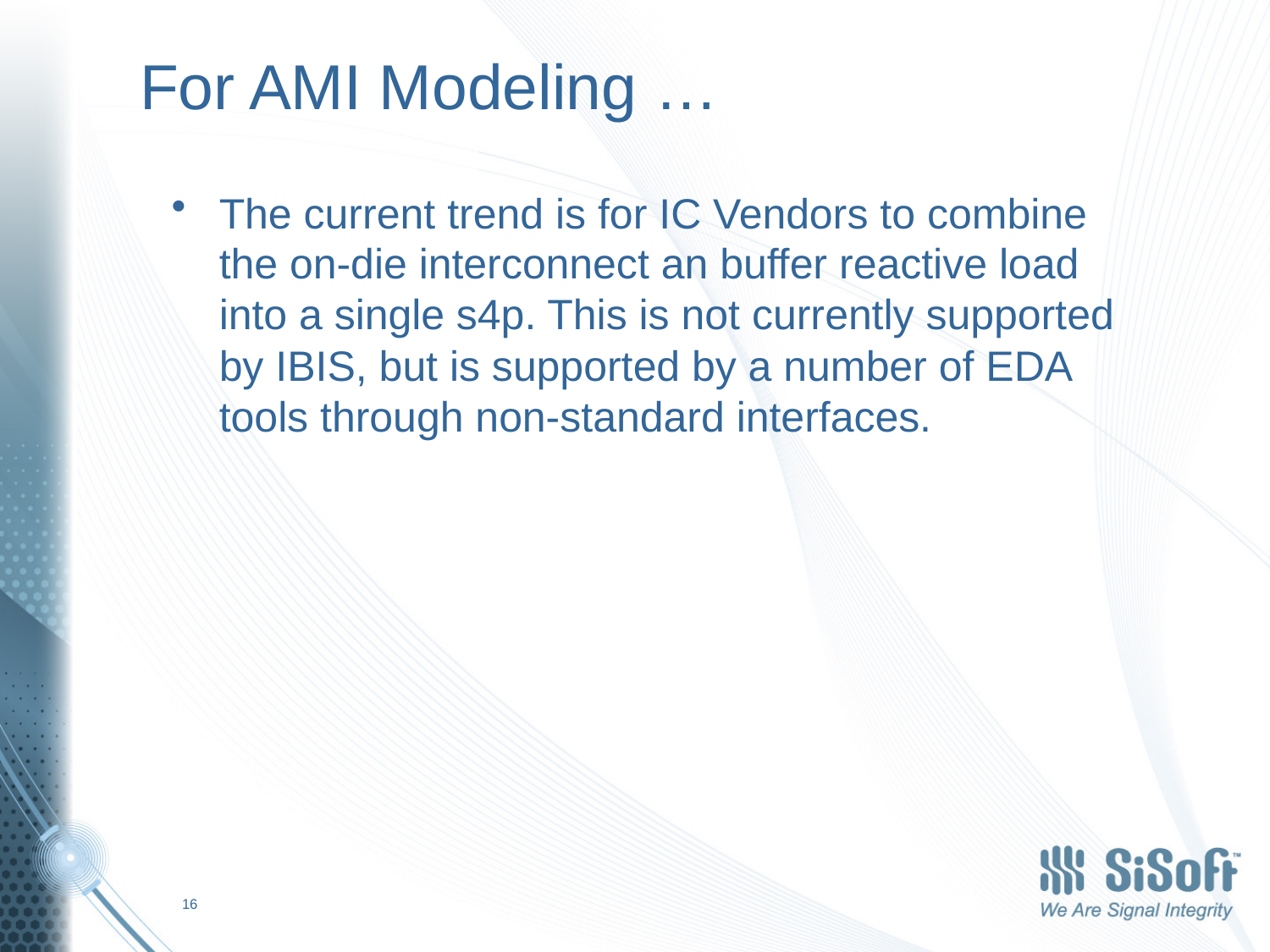

# For AMI Modeling …
The current trend is for IC Vendors to combine the on-die interconnect an buffer reactive load into a single s4p. This is not currently supported by IBIS, but is supported by a number of EDA tools through non-standard interfaces.

16